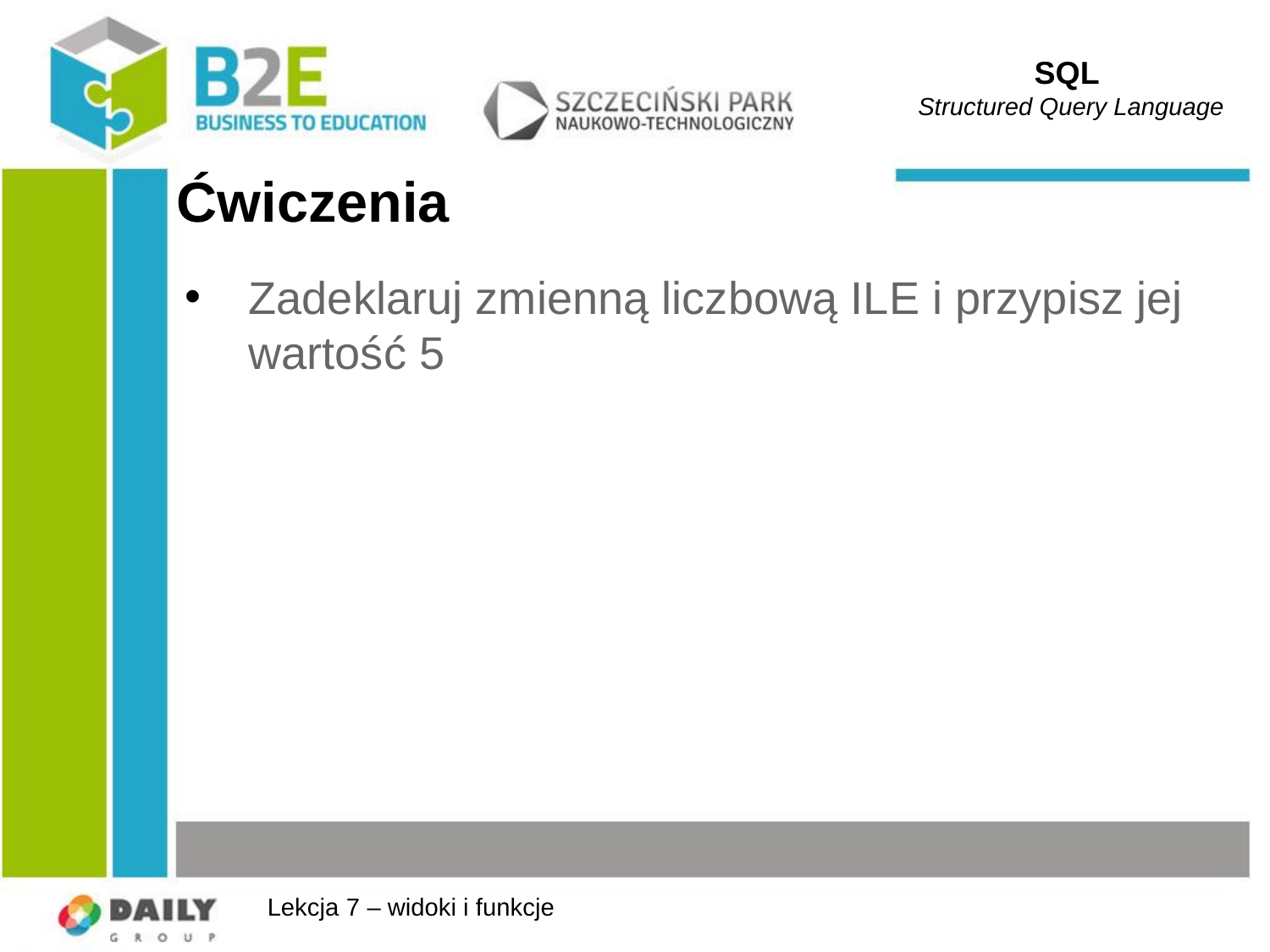

SQL
Structured Query Language
# Ćwiczenia
Zadeklaruj zmienną liczbową ILE i przypisz jej wartość 5
Lekcja 7 – widoki i funkcje